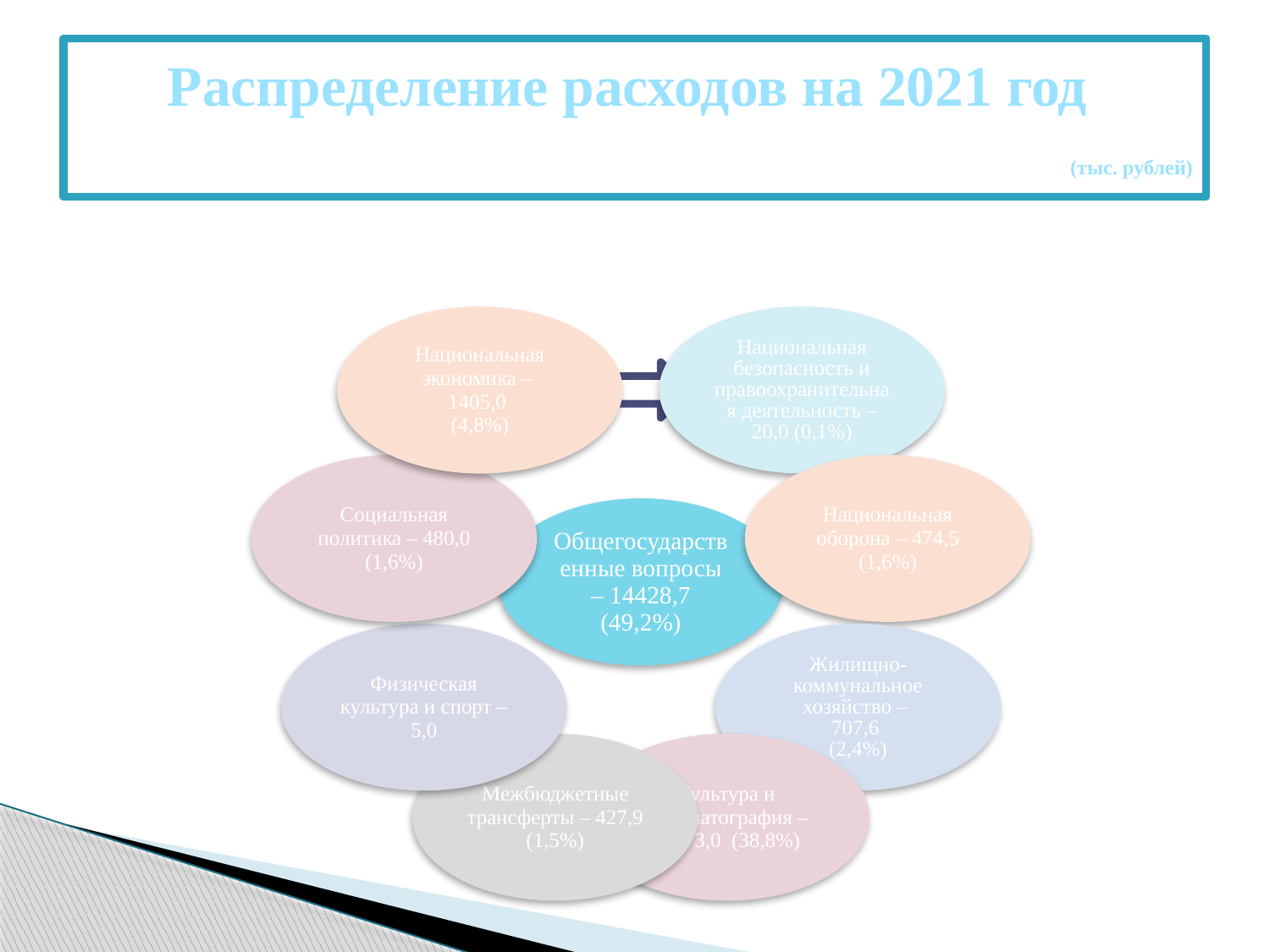

# Распределение расходов на 2021 год (тыс. рублей)
Общегосударственные вопросы – 14428,7 (49,2%)
Национальная безопасность и правоохранительная деятельность – 20,0 (0,1%)
Национальная оборона – 474,5
(1,6%)
Жилищно-коммунальное хозяйство –
707,6
(2,4%)
(1,5%)
Физическая культура и спорт – 5,0
Социальная политика – 480,0 (1,6%)
Национальная экономика –
1405,0
(4,8%)